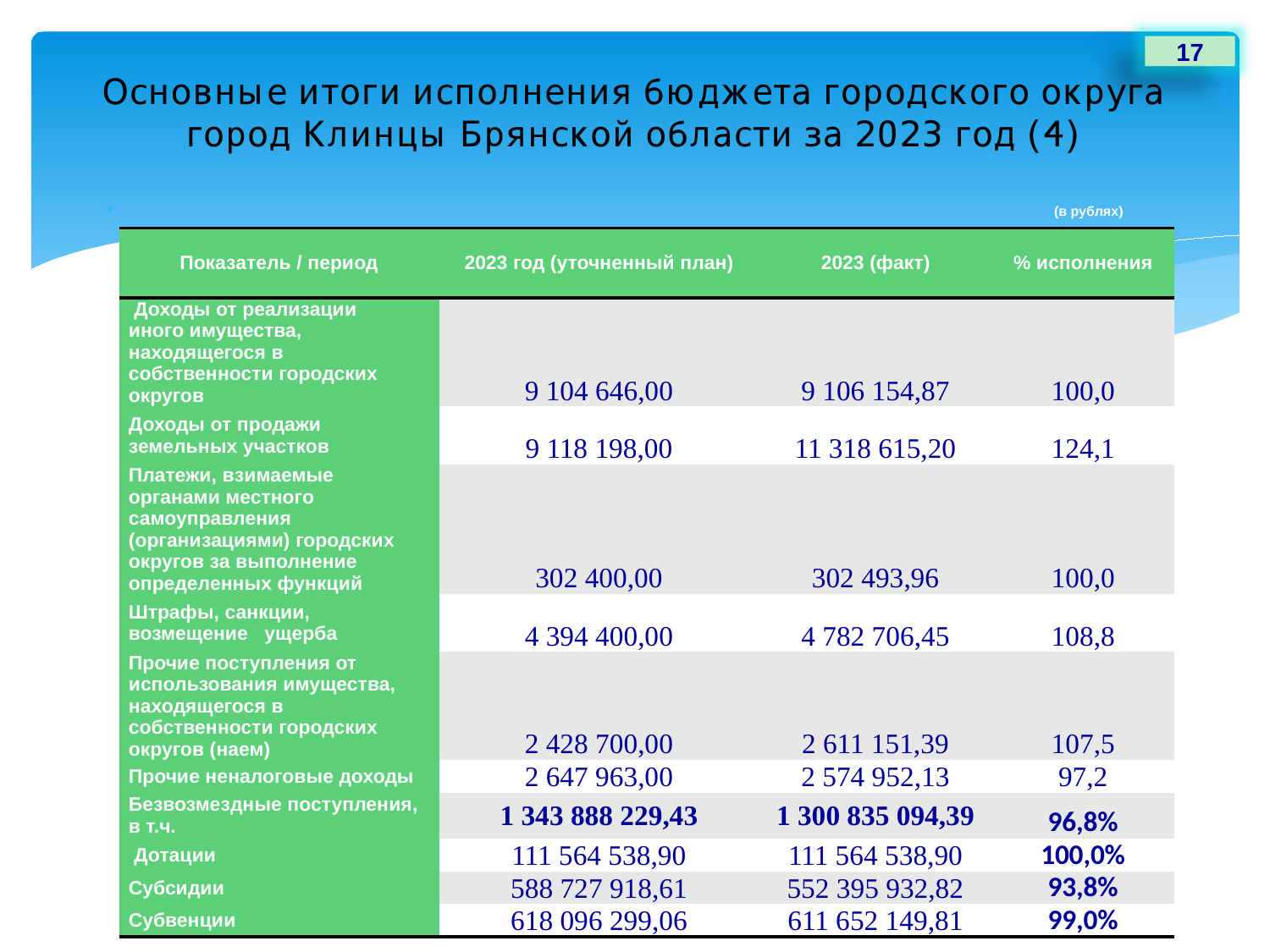

17
# Основные итоги исполнения бюджета городского округа город Клинцы Брянской области за 2023 год (4)
                                                                                                                                                                                                                                                 (в рублях)

| Показатель / период | 2023 год (уточненный план) | 2023 (факт) | % исполнения |
| --- | --- | --- | --- |
| Доходы от реализации иного имущества, находящегося в собственности городских округов | 9 104 646,00 | 9 106 154,87 | 100,0 |
| Доходы от продажи земельных участков | 9 118 198,00 | 11 318 615,20 | 124,1 |
| Платежи, взимаемые органами местного самоуправления (организациями) городских округов за выполнение определенных функций | 302 400,00 | 302 493,96 | 100,0 |
| Штрафы, санкции, возмещение ущерба | 4 394 400,00 | 4 782 706,45 | 108,8 |
| Прочие поступления от использования имущества, находящегося в собственности городских округов (наем) | 2 428 700,00 | 2 611 151,39 | 107,5 |
| Прочие неналоговые доходы | 2 647 963,00 | 2 574 952,13 | 97,2 |
| Безвозмездные поступления, в т.ч. | 1 343 888 229,43 | 1 300 835 094,39 | 96,8% |
| Дотации | 111 564 538,90 | 111 564 538,90 | 100,0% |
| Субсидии | 588 727 918,61 | 552 395 932,82 | 93,8% |
| Субвенции | 618 096 299,06 | 611 652 149,81 | 99,0% |